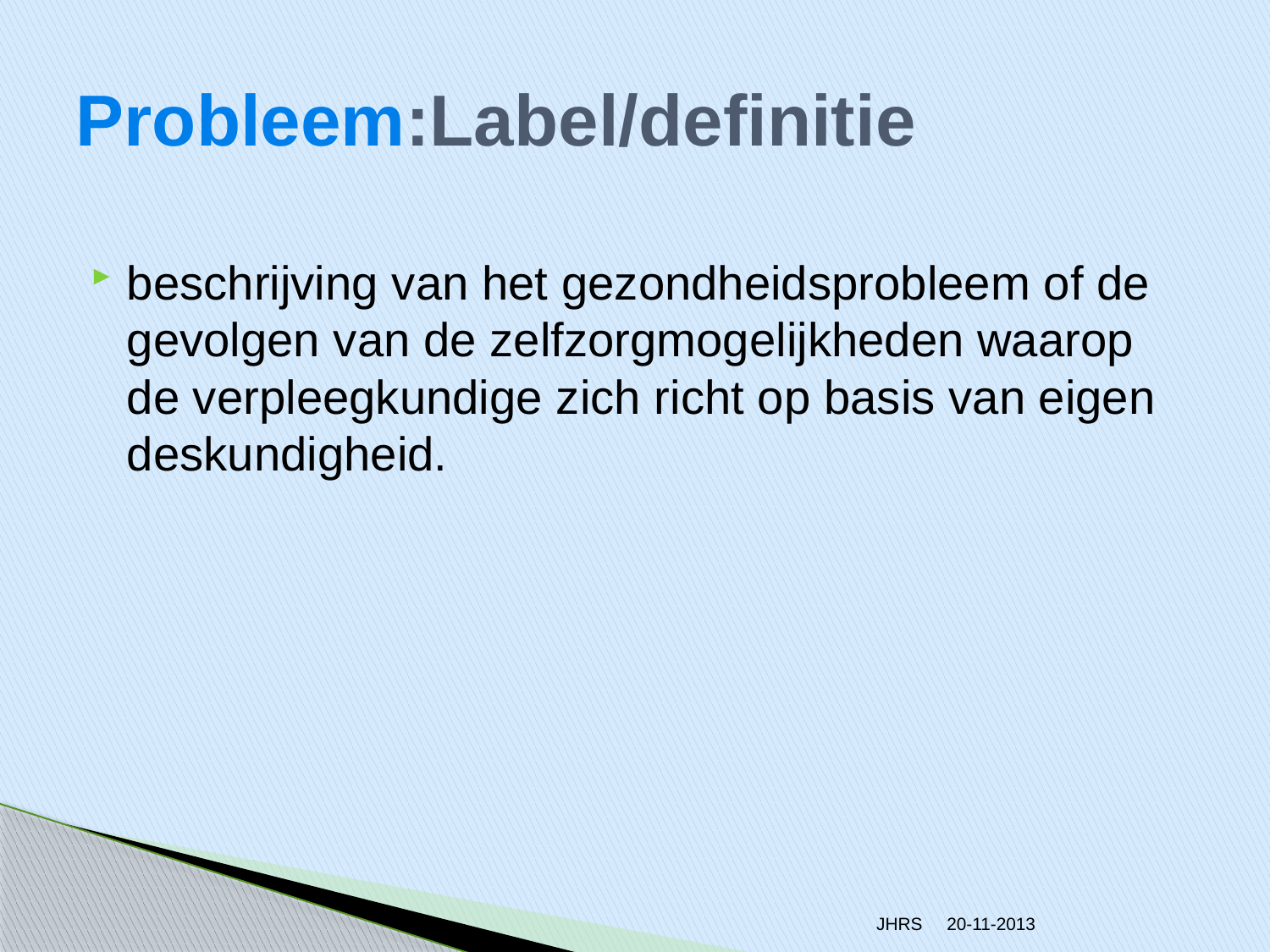

# Probleem:Label/definitie
beschrijving van het gezondheidsprobleem of de gevolgen van de zelfzorgmogelijkheden waarop de verpleegkundige zich richt op basis van eigen deskundigheid.

JHRS
20-11-2013